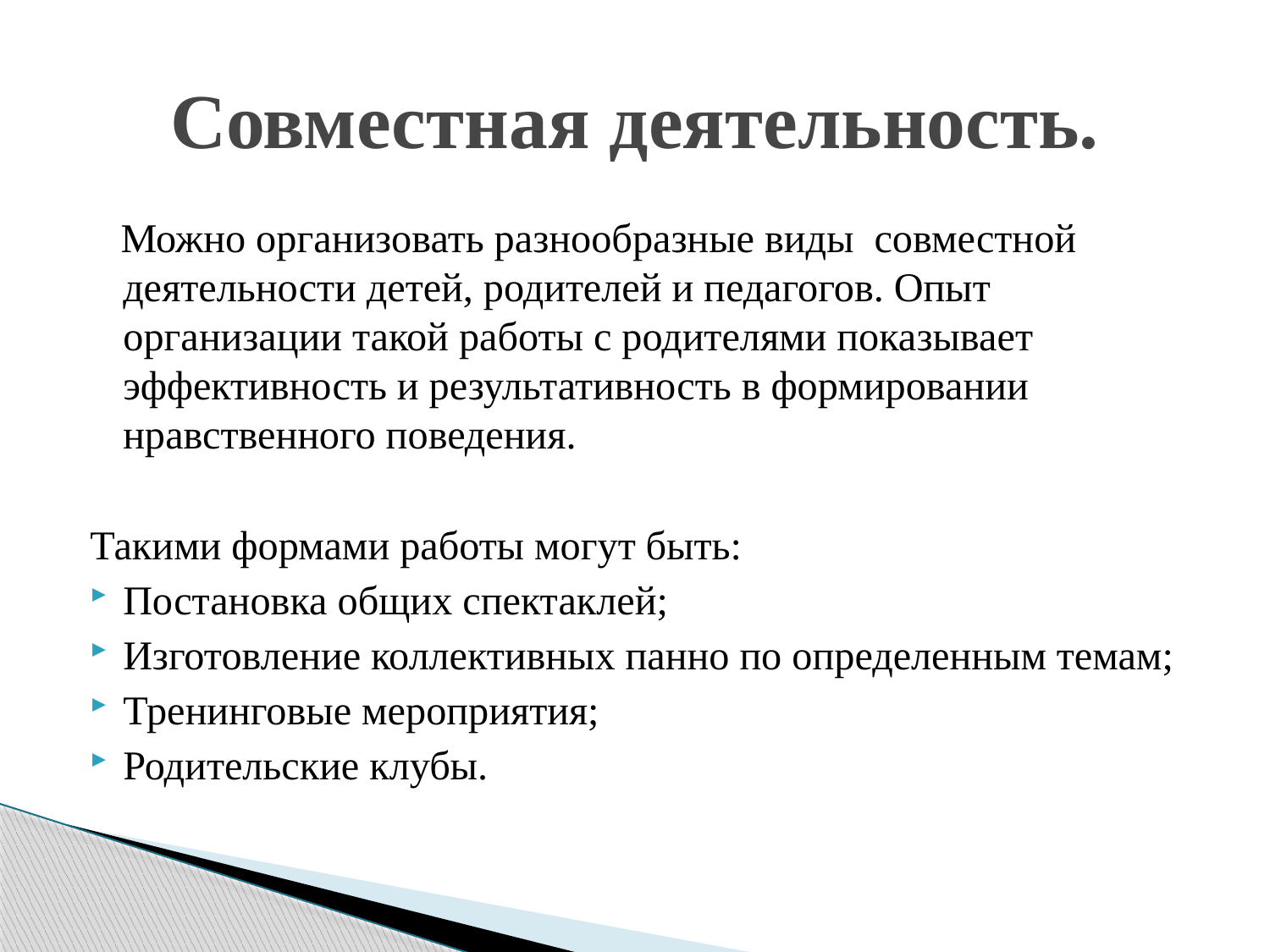

# Совместная деятельность.
   Можно организовать разнообразные виды  совместной деятельности детей, родителей и педагогов. Опыт организации такой работы с родителями показывает эффективность и результативность в формировании нравственного поведения.

Такими формами работы могут быть:
Постановка общих спектаклей;
Изготовление коллективных панно по определенным темам;
Тренинговые мероприятия;
Родительские клубы.